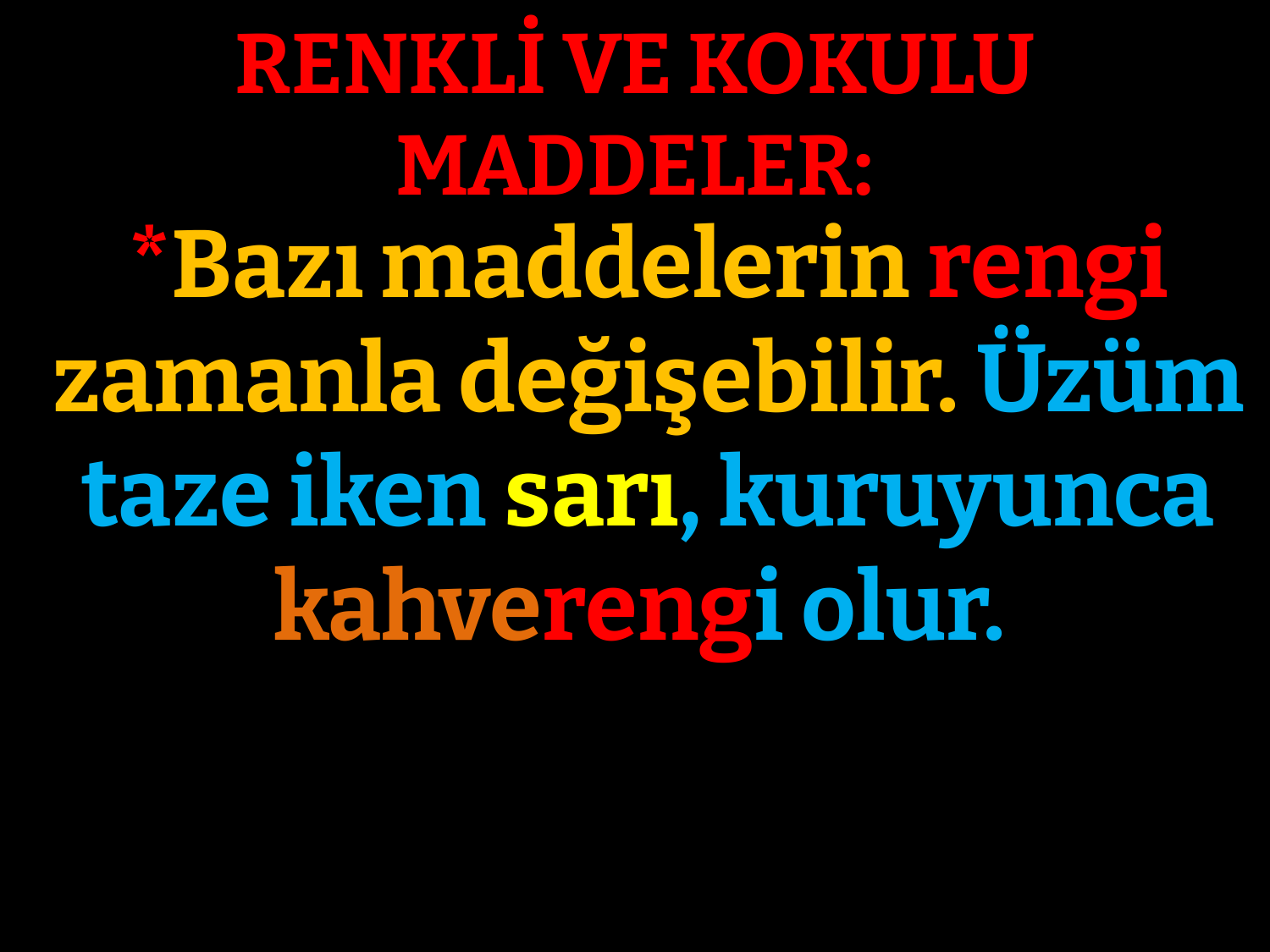

RENKLİ VE KOKULU MADDELER:
*Bazı maddelerin rengi zamanla değişebilir. Üzüm taze iken sarı, kuruyunca kahverengi olur.
#